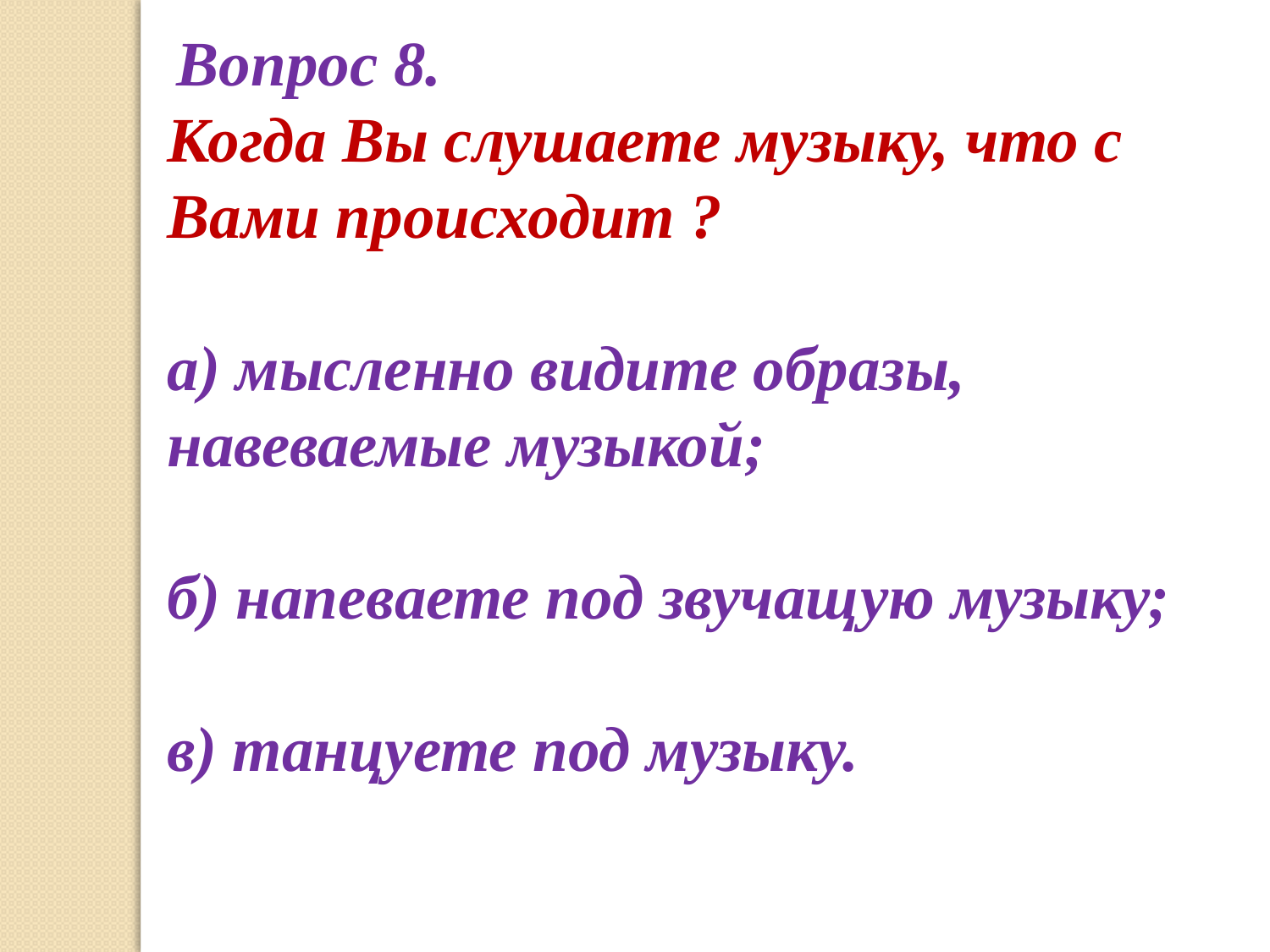

Вопрос 8.
Когда Вы слушаете музыку, что с Вами происходит ?

а) мысленно видите образы, навеваемые музыкой;

б) напеваете под звучащую музыку;

в) танцуете под музыку.